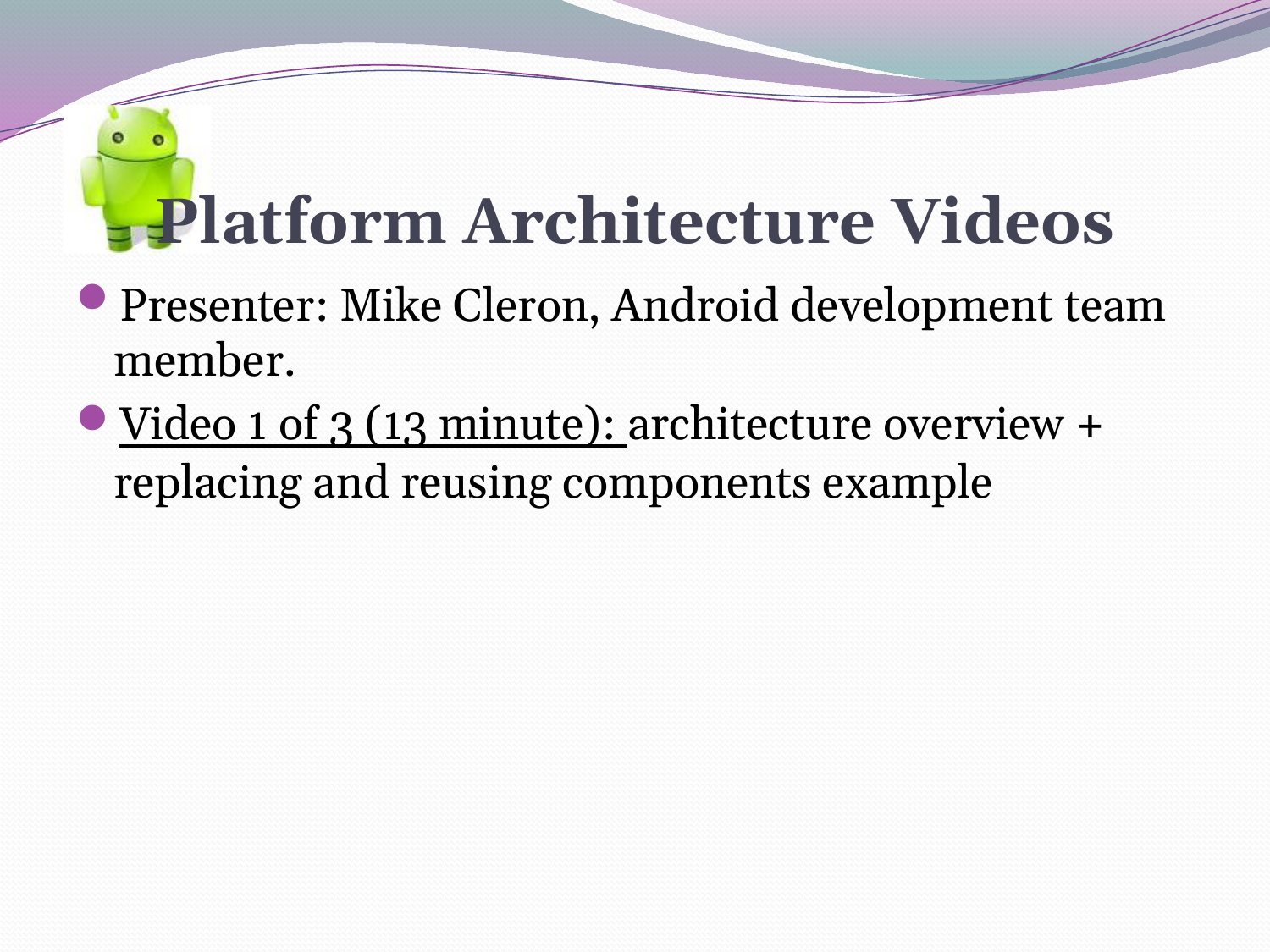

# Platform Architecture Videos
Presenter: Mike Cleron, Android development team member.
Video 1 of 3 (13 minute): architecture overview + replacing and reusing components example